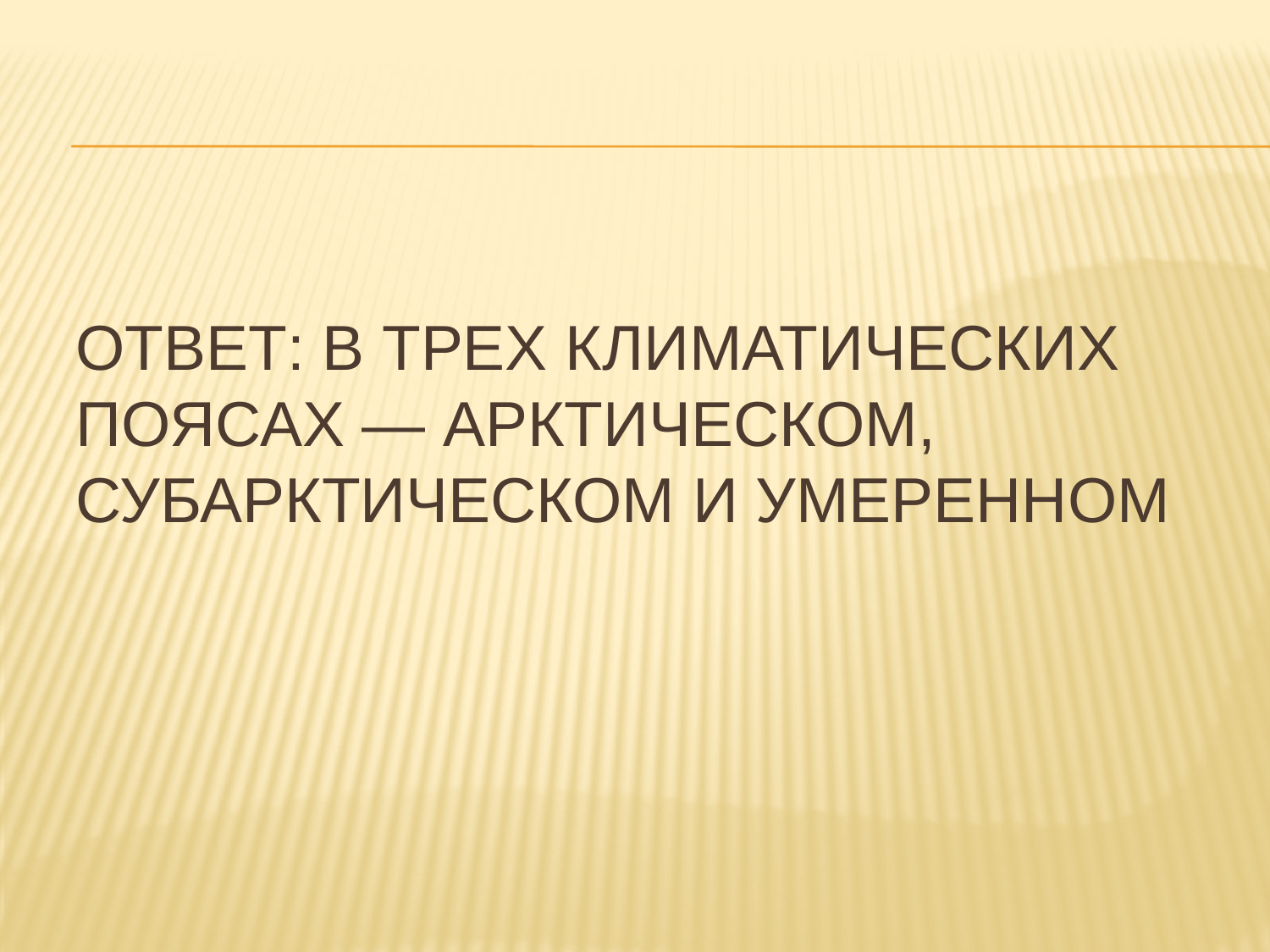

# Ответ: в трех климатических поясах — арктическом, субарктическом и умеренном